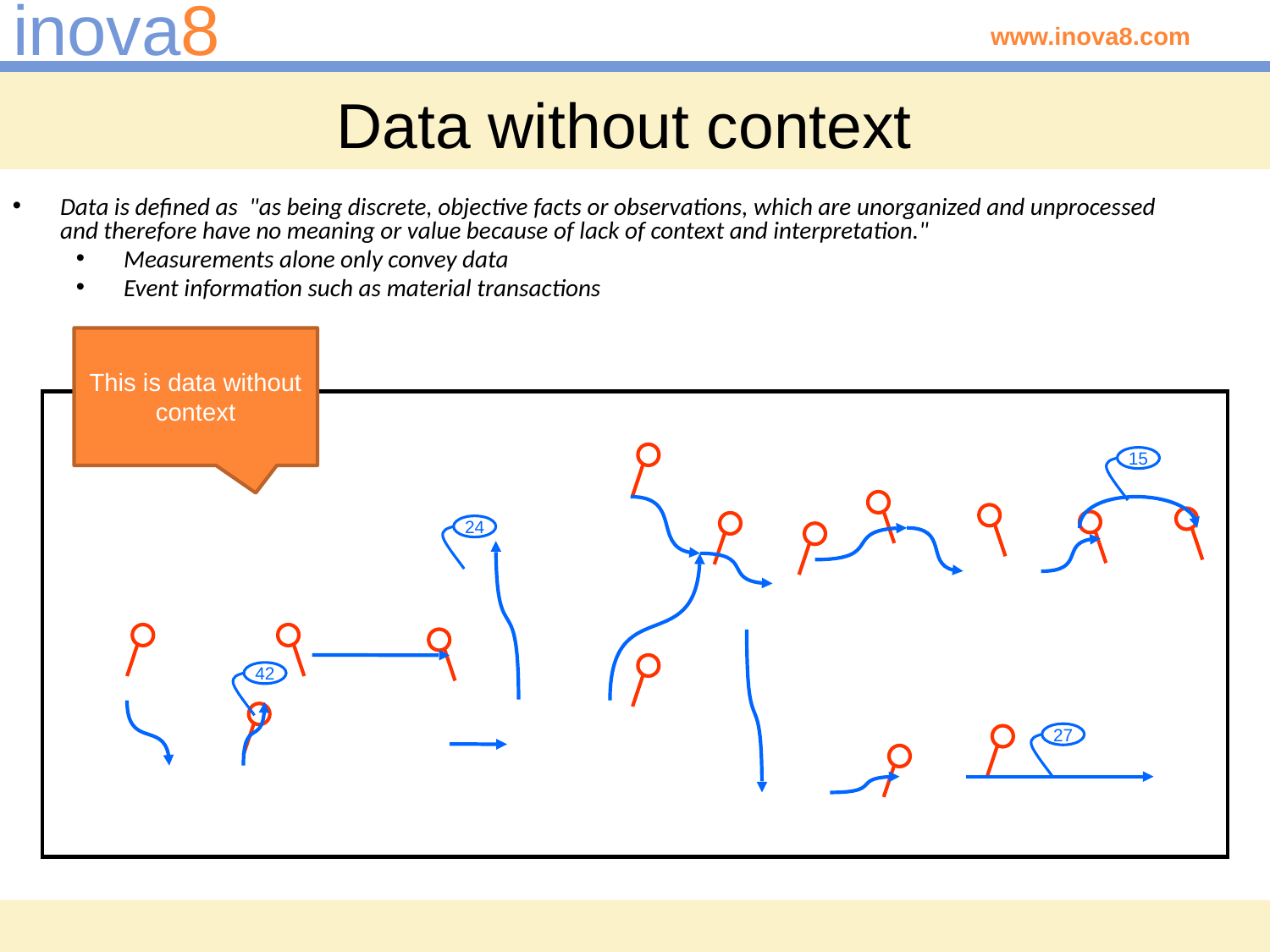

# Data without context
Data is defined as  "as being discrete, objective facts or observations, which are unorganized and unprocessed and therefore have no meaning or value because of lack of context and interpretation."
Measurements alone only convey data
Event information such as material transactions
This is data without context

15

24

42

27